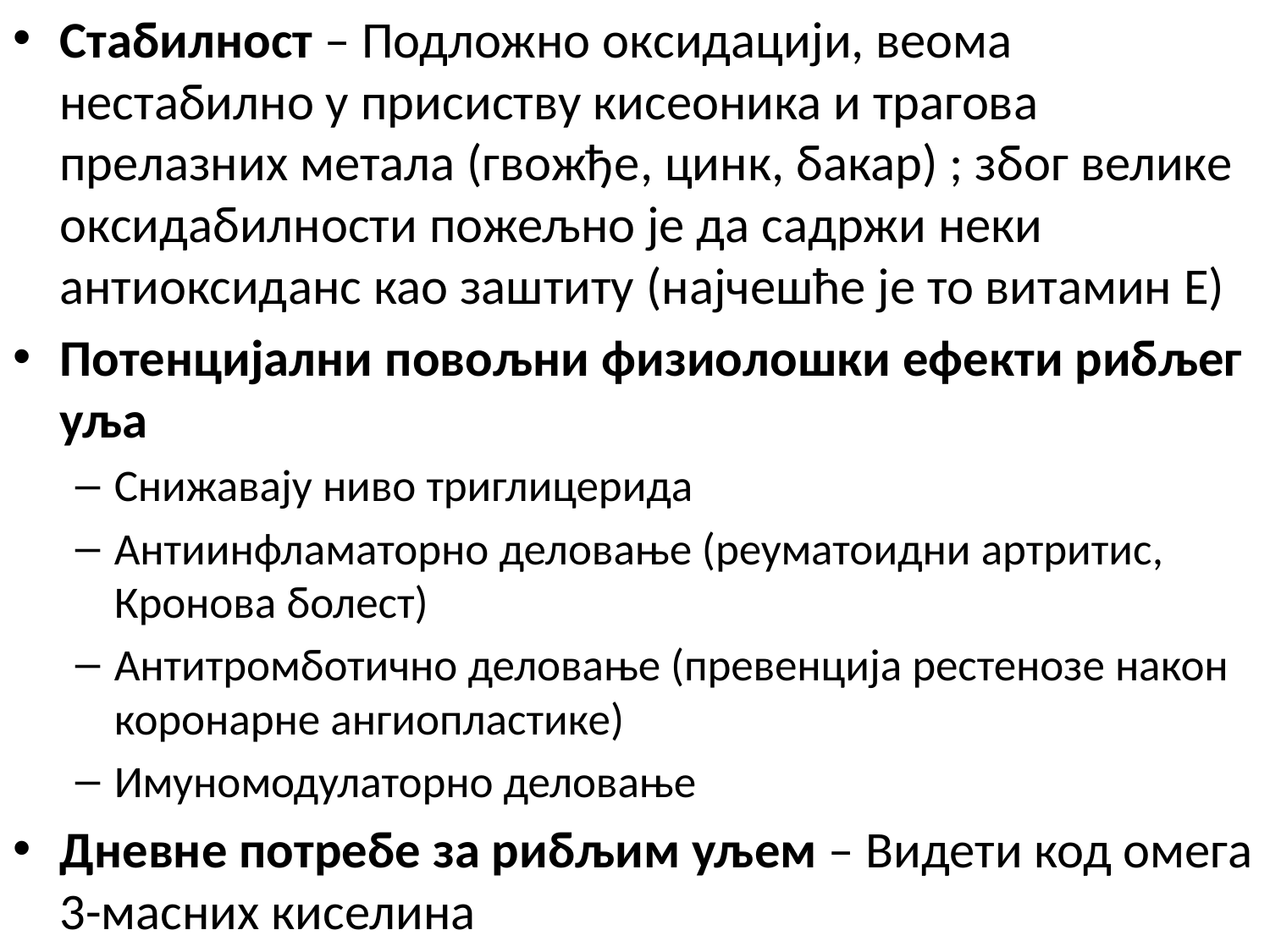

Стабилност – Подложно оксидацији, веома нестабилно у присиству кисеоника и трагова прелазних метала (гвожђе, цинк, бакар) ; због велике оксидабилности пожељно је да садржи неки антиоксиданс као заштиту (најчешће је то витамин Е)
Потенцијални повољни физиолошки ефекти рибљег уља
Снижавају ниво триглицерида
Антиинфламаторно деловање (реуматоидни артритис, Кронова болест)
Антитромботично деловање (превенција рестенозе након коронарне ангиопластике)
Имуномодулаторно деловање
Дневне потребе за рибљим уљем – Видети код омега 3-масних киселина